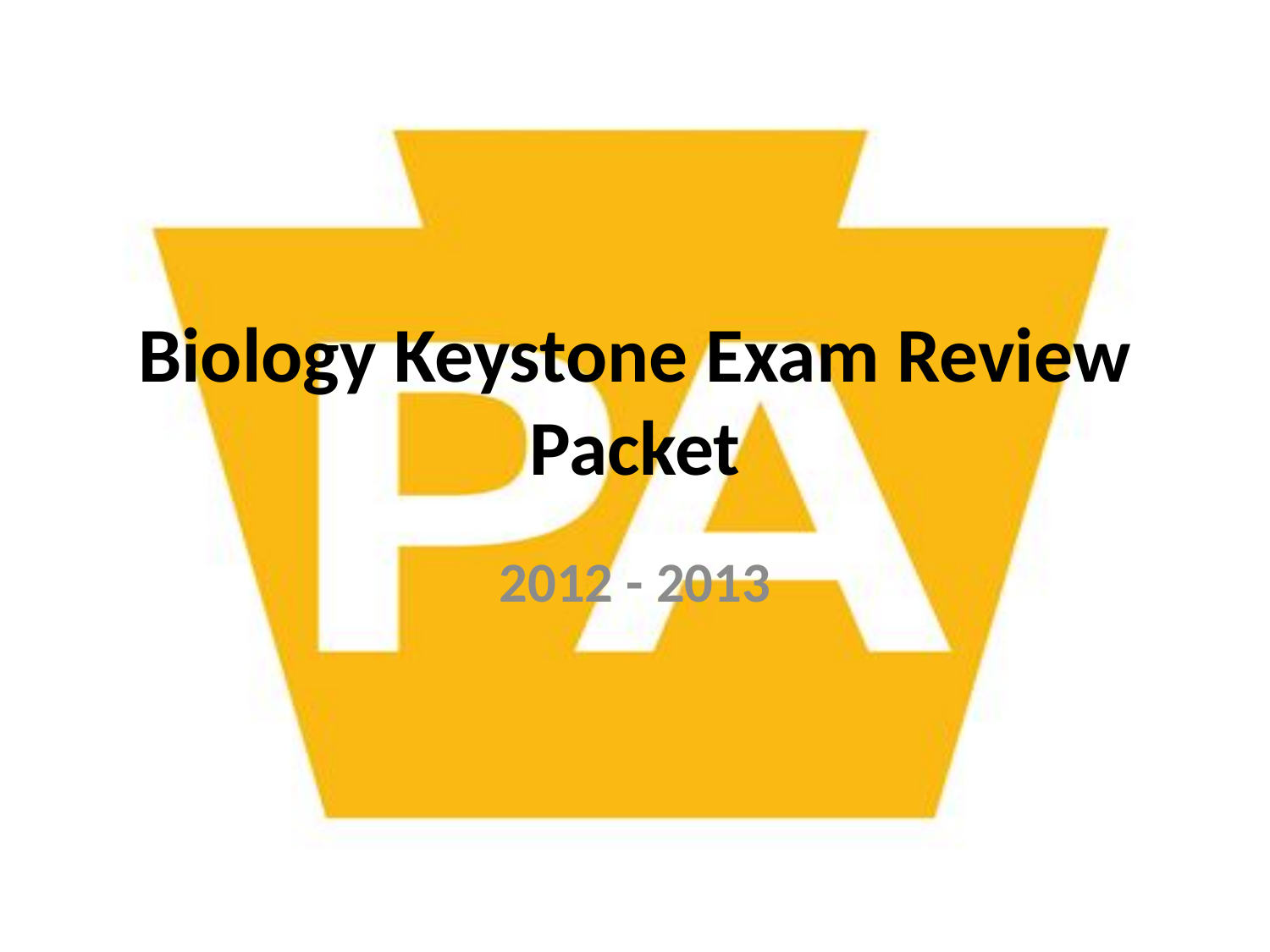

# Biology Keystone Exam Review Packet
2012 - 2013